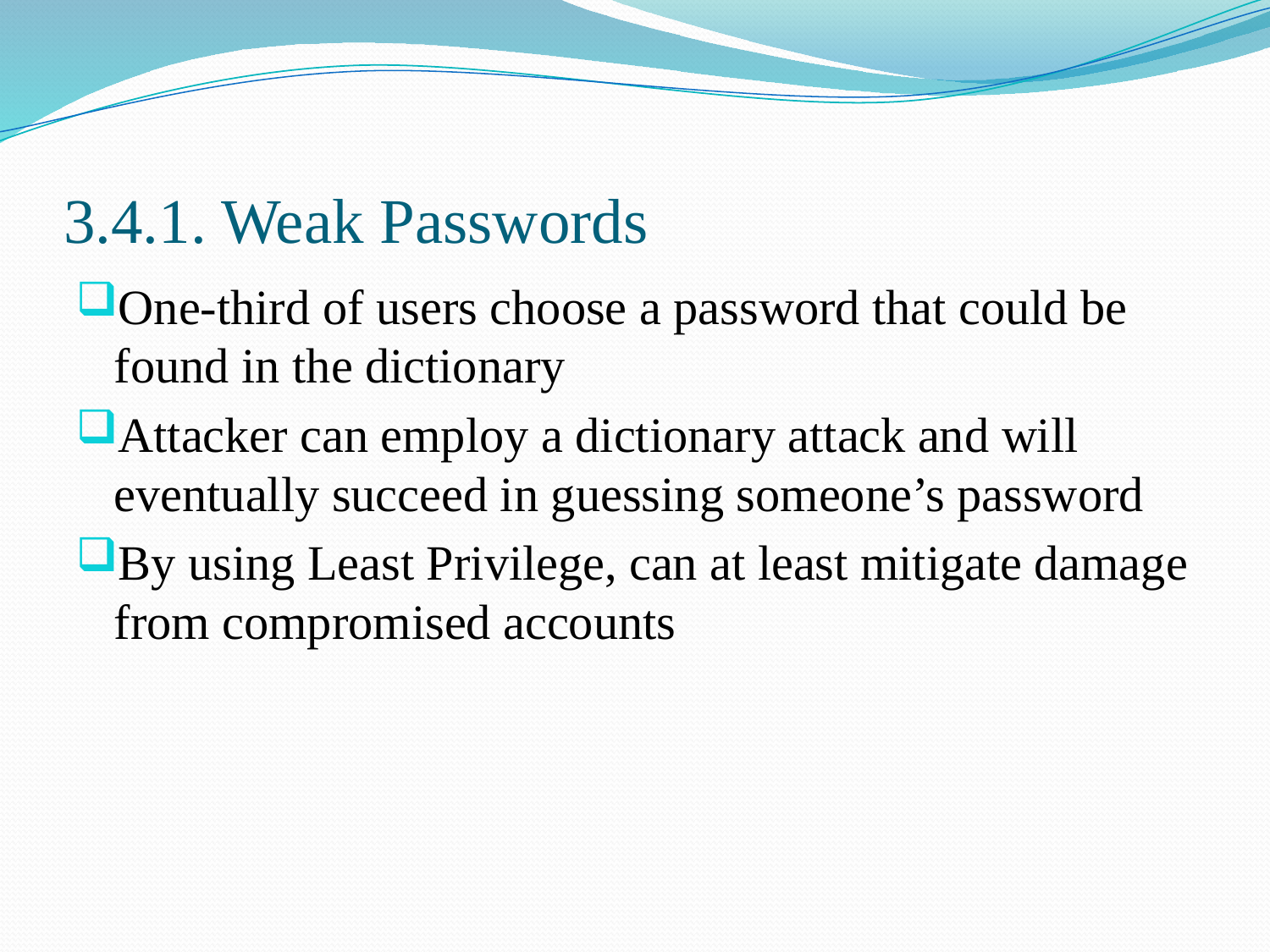

# 3.4.1. Weak Passwords
One-third of users choose a password that could be found in the dictionary
Attacker can employ a dictionary attack and will eventually succeed in guessing someone’s password
By using Least Privilege, can at least mitigate damage from compromised accounts